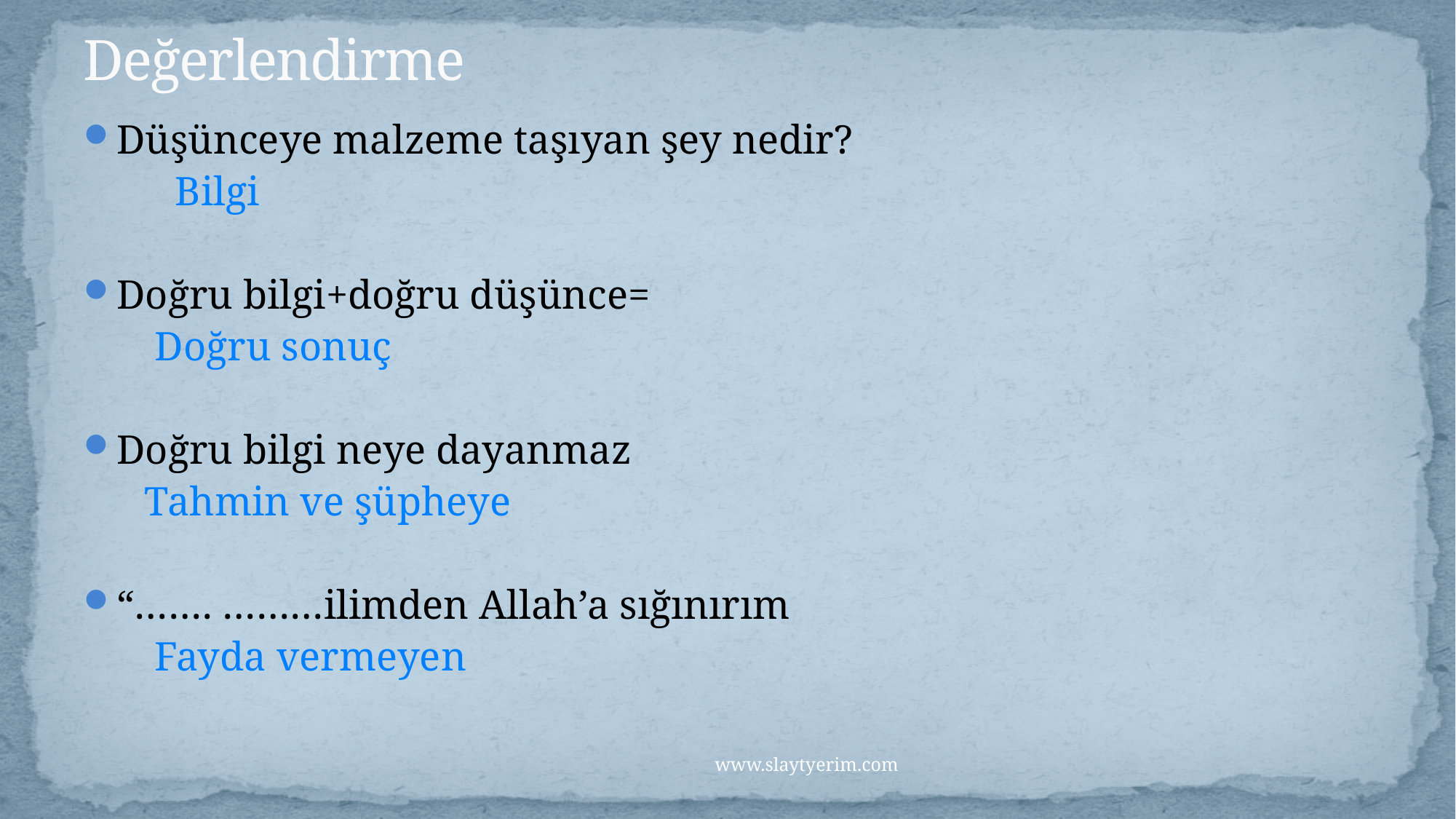

# Değerlendirme
Düşünceye malzeme taşıyan şey nedir?
         Bilgi

Doğru bilgi+doğru düşünce=
       Doğru sonuç

Doğru bilgi neye dayanmaz
      Tahmin ve şüpheye

“……. ………ilimden Allah’a sığınırım
       Fayda vermeyen
www.slaytyerim.com